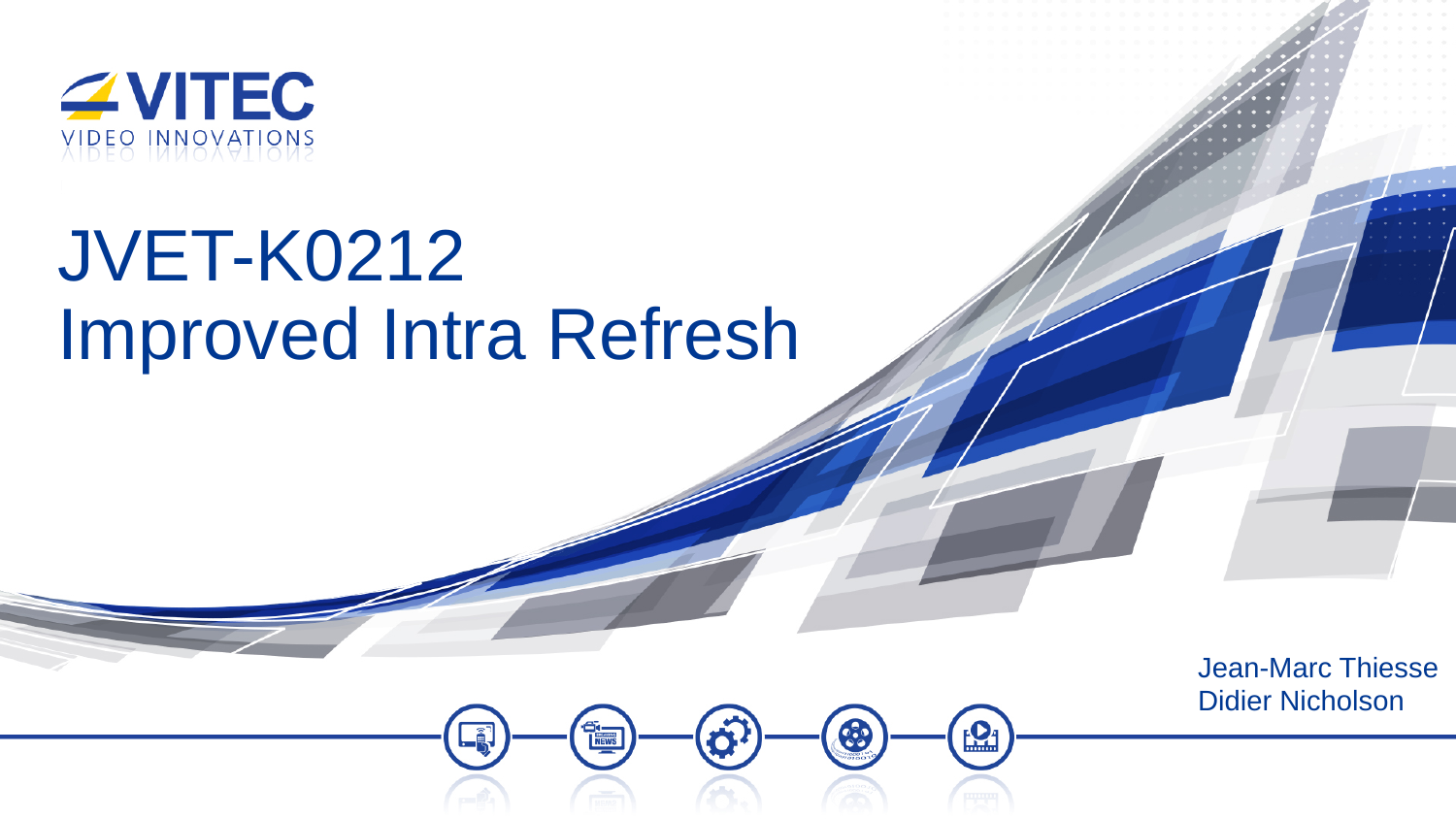

# JVET-K0212 Improved Intra Refresh
Jean-Marc Thiesse
Didier Nicholson